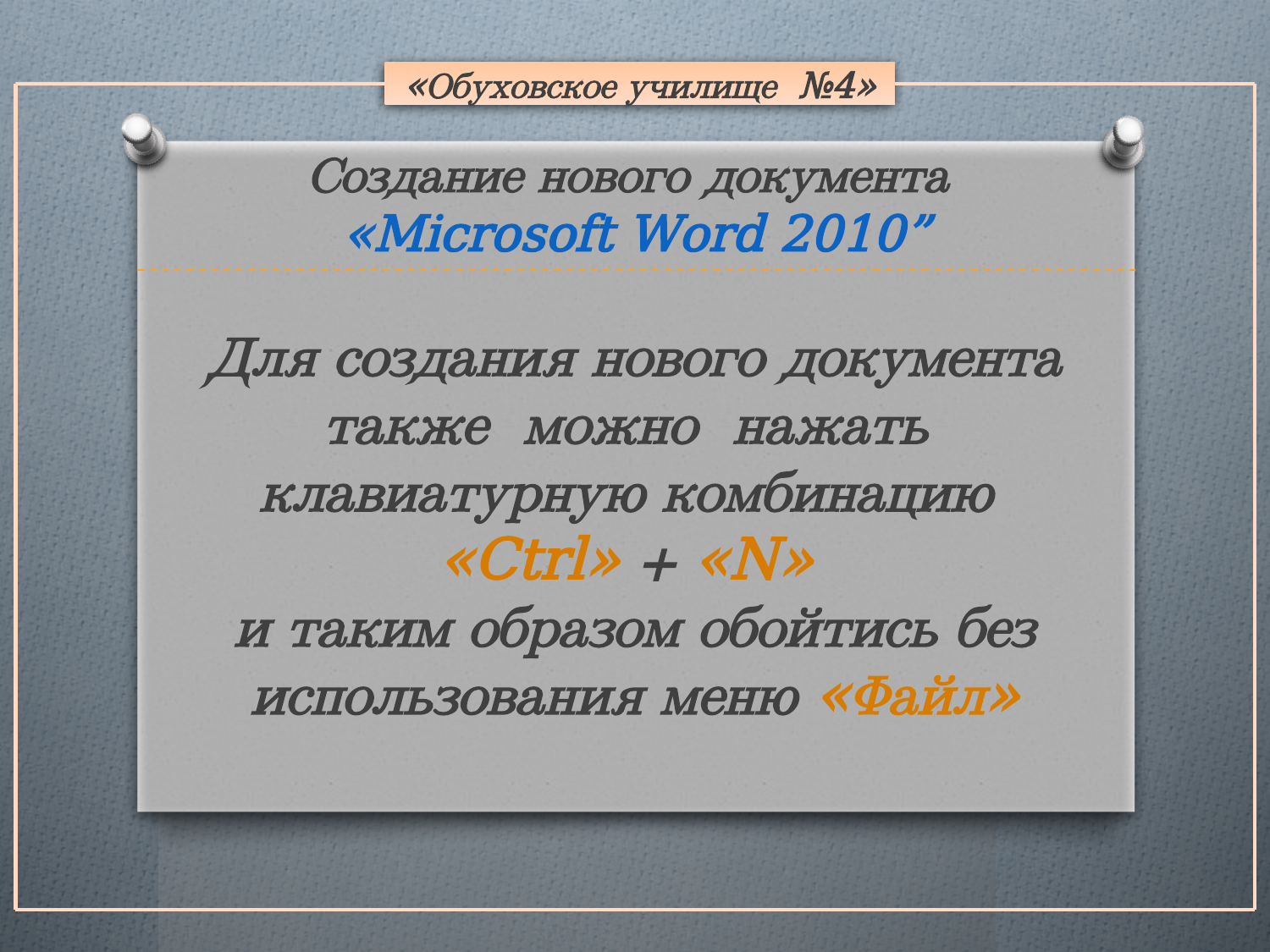

«Обуховское училище  №4»
Создание нового документа
«Microsoft Word 2010”
Для создания нового документа также  можно  нажать
клавиатурную комбинацию
«Ctrl» + «N»
и таким образом обойтись без использования меню «Файл»